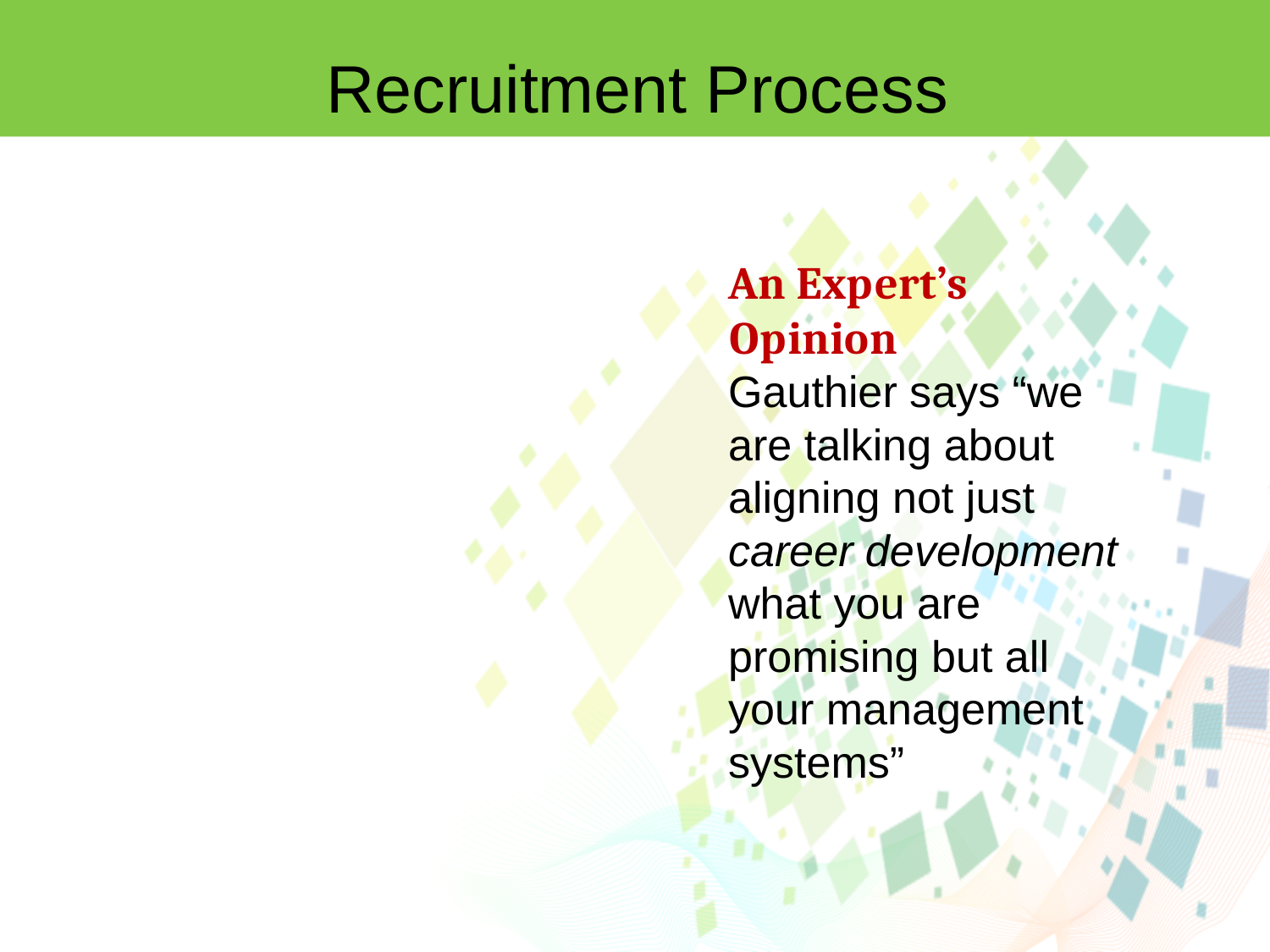

Recruitment Process
An Expert’s Opinion
Gauthier says “we are talking about aligning not just career development what you are promising but all your management systems”